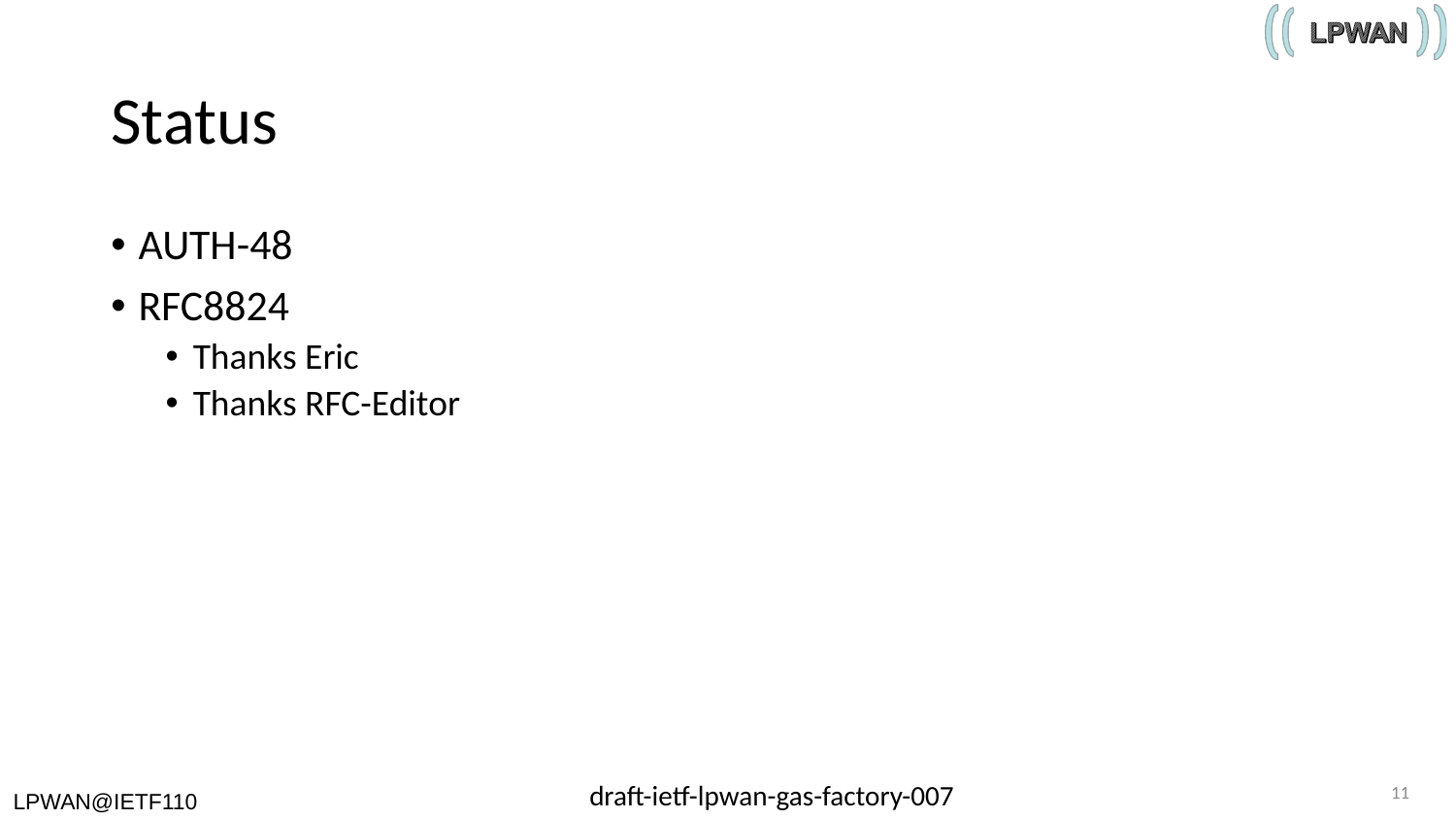

# Status
AUTH-48
RFC8824
Thanks Eric
Thanks RFC-Editor

draft-ietf-lpwan-gas-factory-007
11